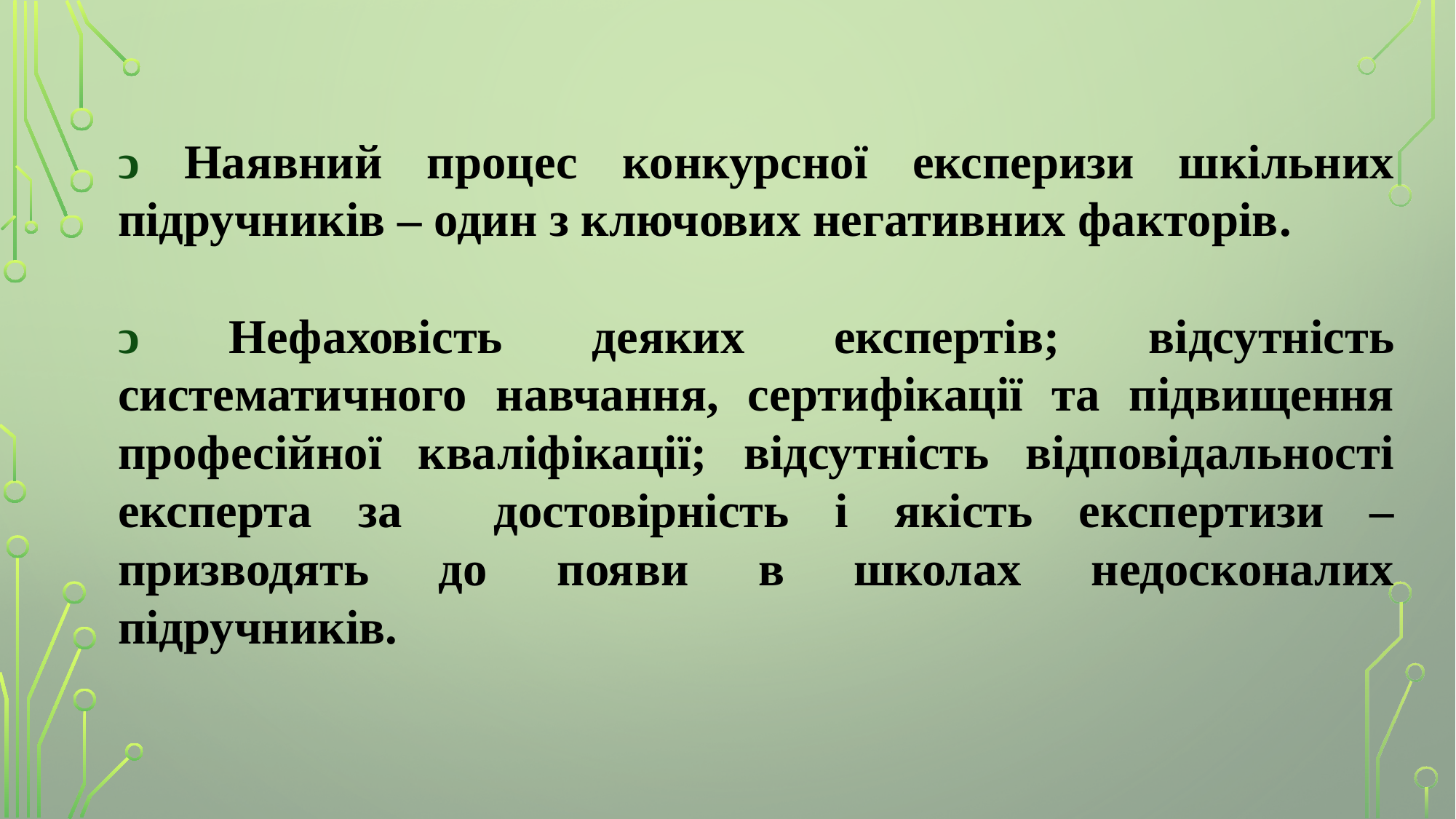

ͻ Наявний процес конкурсної експеризи шкільних підручників – один з ключових негативних факторів.

ͻ Нефаховість деяких експертів; відсутність систематичного навчання, сертифікації та підвищення професійної кваліфікації; відсутність відповідальності експерта за  достовірність і якість експертизи – призводять до появи в школах недосконалих підручників.